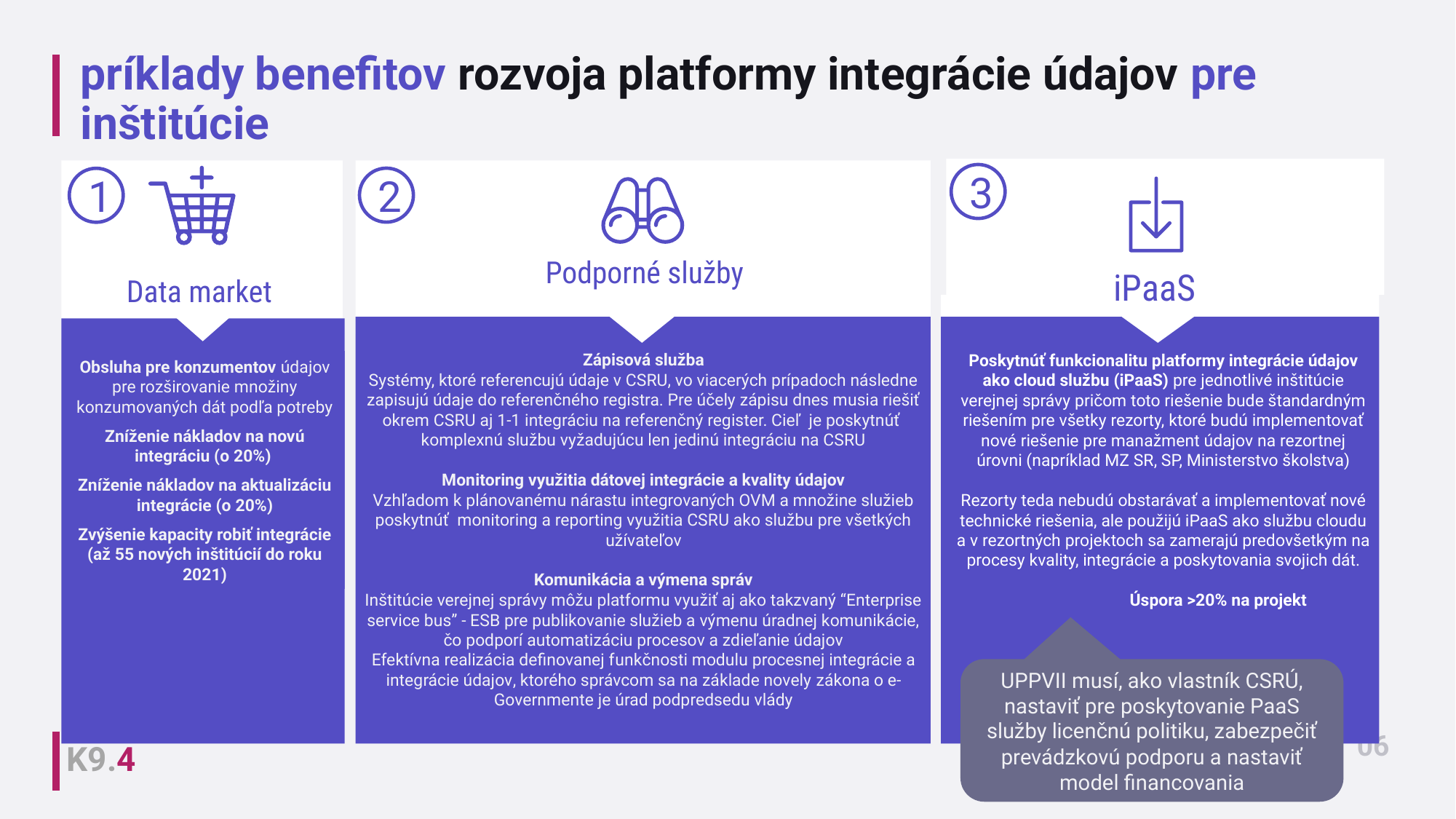

# príklady benefitov rozvoja platformy integrácie údajov pre inštitúcie

iPaaS

Poskytnúť funkcionalitu platformy integrácie údajov ako cloud službu (iPaaS) pre jednotlivé inštitúcie verejnej správy pričom toto riešenie bude štandardným riešením pre všetky rezorty, ktoré budú implementovať nové riešenie pre manažment údajov na rezortnej úrovni (napríklad MZ SR, SP, Ministerstvo školstva)

Rezorty teda nebudú obstarávať a implementovať nové technické riešenia, ale použijú iPaaS ako službu cloudu a v rezortných projektoch sa zamerajú predovšetkým na procesy kvality, integrácie a poskytovania svojich dát.

	Úspora >20% na projekt

Data market

Obsluha pre konzumentov údajov pre rozširovanie množiny konzumovaných dát podľa potreby
Zníženie nákladov na novú integráciu (o 20%)
Zníženie nákladov na aktualizáciu integrácie (o 20%)
Zvýšenie kapacity robiť integrácie (až 55 nových inštitúcií do roku 2021)

Podporné služby

Zápisová služba
Systémy, ktoré referencujú údaje v CSRU, vo viacerých prípadoch následne zapisujú údaje do referenčného registra. Pre účely zápisu dnes musia riešiť okrem CSRU aj 1-1 integráciu na referenčný register. Cieľ  je poskytnúť  komplexnú službu vyžadujúcu len jedinú integráciu na CSRU

Monitoring využitia dátovej integrácie a kvality údajov
Vzhľadom k plánovanému nárastu integrovaných OVM a množine služieb poskytnúť  monitoring a reporting využitia CSRU ako službu pre všetkých užívateľov

Komunikácia a výmena správ
Inštitúcie verejnej správy môžu platformu využiť aj ako takzvaný “Enterprise service bus” - ESB pre publikovanie služieb a výmenu úradnej komunikácie, čo podporí automatizáciu procesov a zdieľanie údajov
Efektívna realizácia definovanej funkčnosti modulu procesnej integrácie a integrácie údajov, ktorého správcom sa na základe novely zákona o e-Governmente je úrad podpredsedu vlády

3

2
1

UPPVII musí, ako vlastník CSRÚ, nastaviť pre poskytovanie PaaS služby licenčnú politiku, zabezpečiť prevádzkovú podporu a nastaviť model financovania
06